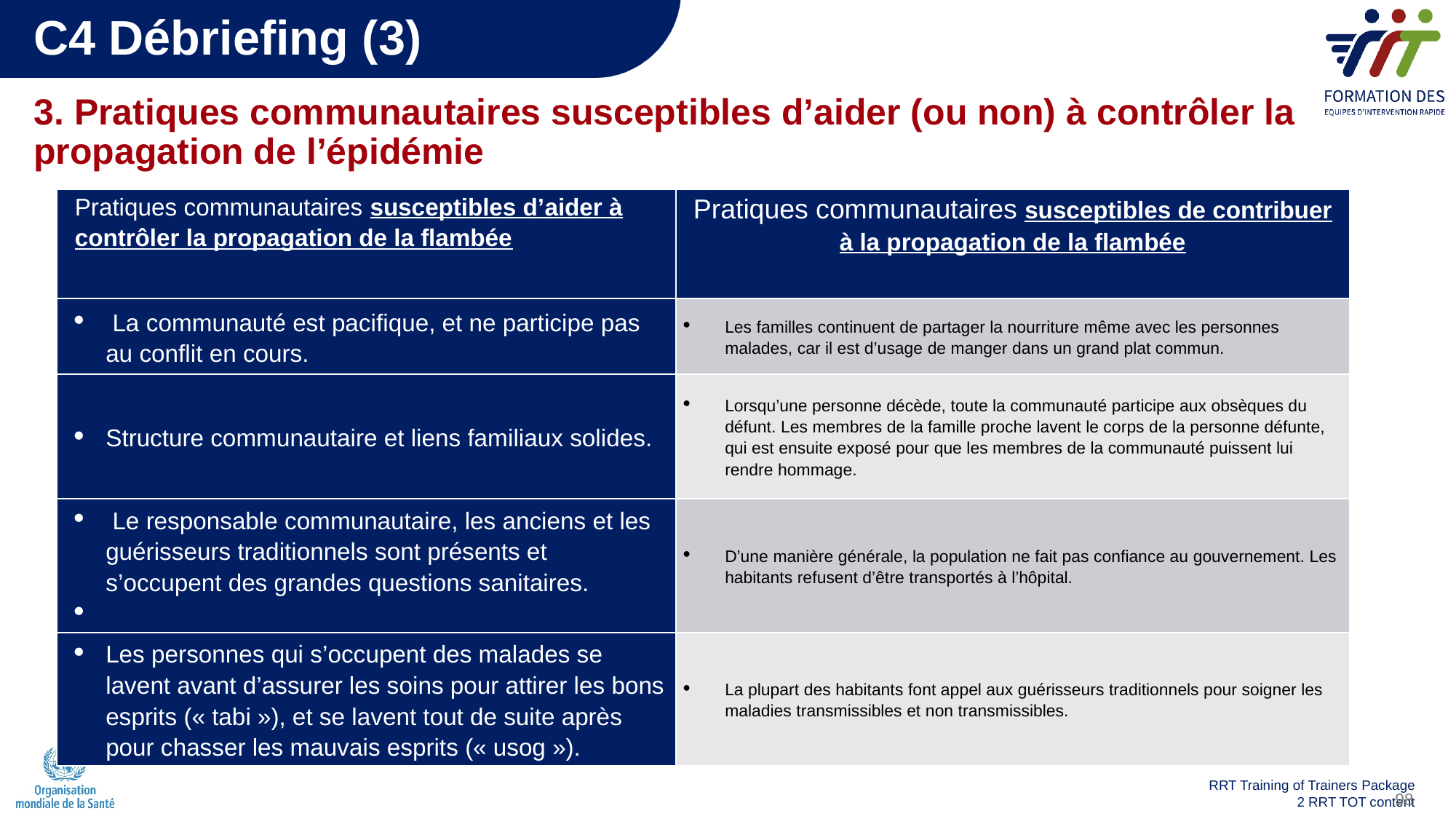

C4 Débriefing (3)
3. Pratiques communautaires susceptibles d’aider (ou non) à contrôler la propagation de l’épidémie
| Pratiques communautaires susceptibles d’aider à contrôler la propagation de la flambée | Pratiques communautaires susceptibles de contribuer à la propagation de la flambée |
| --- | --- |
| La communauté est pacifique, et ne participe pas au conflit en cours. | Les familles continuent de partager la nourriture même avec les personnes malades, car il est d’usage de manger dans un grand plat commun. |
| Structure communautaire et liens familiaux solides. | Lorsqu’une personne décède, toute la communauté participe aux obsèques du défunt. Les membres de la famille proche lavent le corps de la personne défunte, qui est ensuite exposé pour que les membres de la communauté puissent lui rendre hommage. |
| Le responsable communautaire, les anciens et les guérisseurs traditionnels sont présents et s’occupent des grandes questions sanitaires. | D’une manière générale, la population ne fait pas confiance au gouvernement. Les habitants refusent d’être transportés à l’hôpital. |
| Les personnes qui s’occupent des malades se lavent avant d’assurer les soins pour attirer les bons esprits (« tabi »), et se lavent tout de suite après pour chasser les mauvais esprits (« usog »). | La plupart des habitants font appel aux guérisseurs traditionnels pour soigner les maladies transmissibles et non transmissibles. |